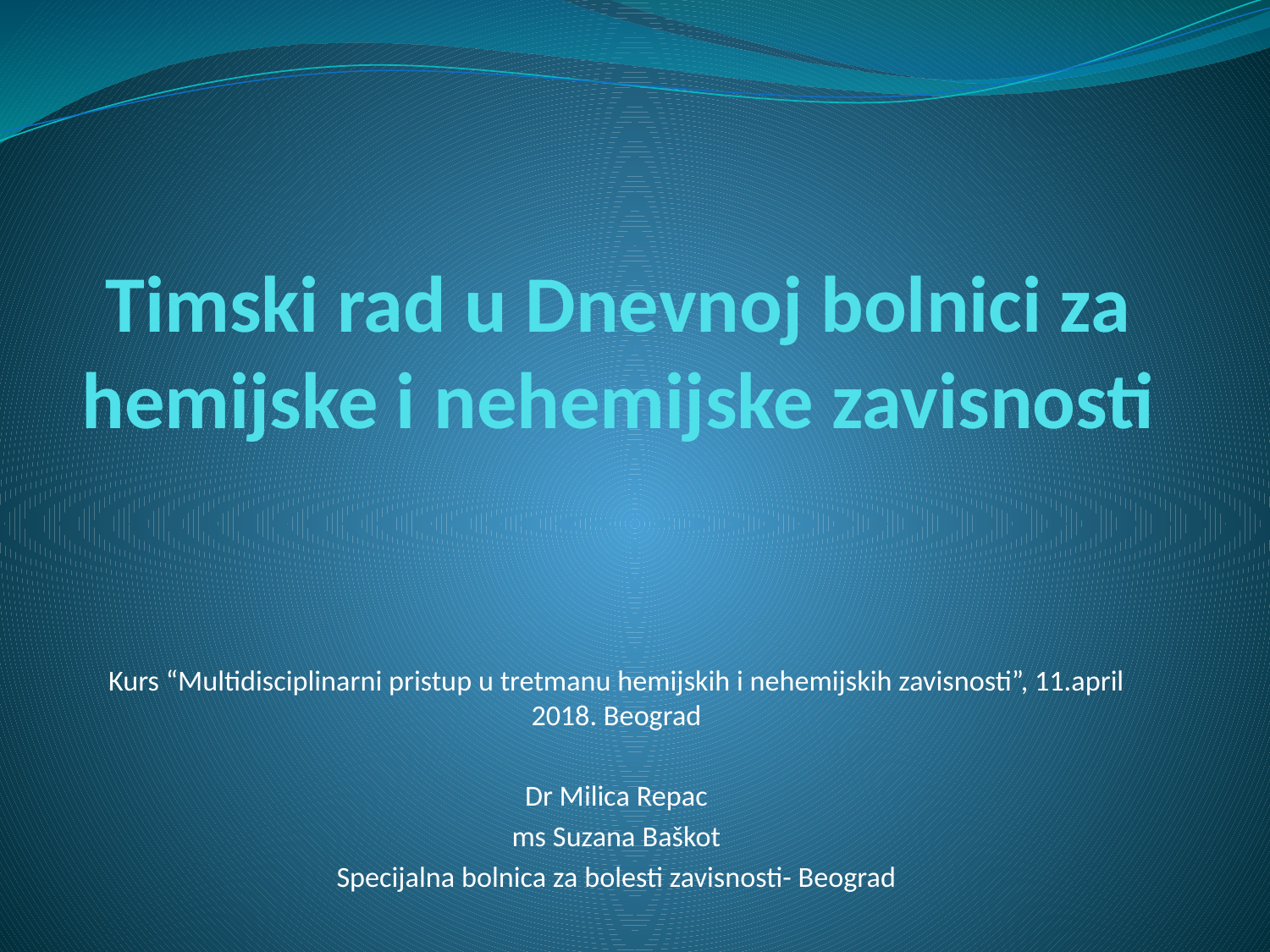

# Timski rad u Dnevnoj bolnici za hemijske i nehemijske zavisnosti
Kurs “Multidisciplinarni pristup u tretmanu hemijskih i nehemijskih zavisnosti”, 11.april 2018. Beograd

Dr Milica Repac
ms Suzana Baškot
Specijalna bolnica za bolesti zavisnosti- Beograd